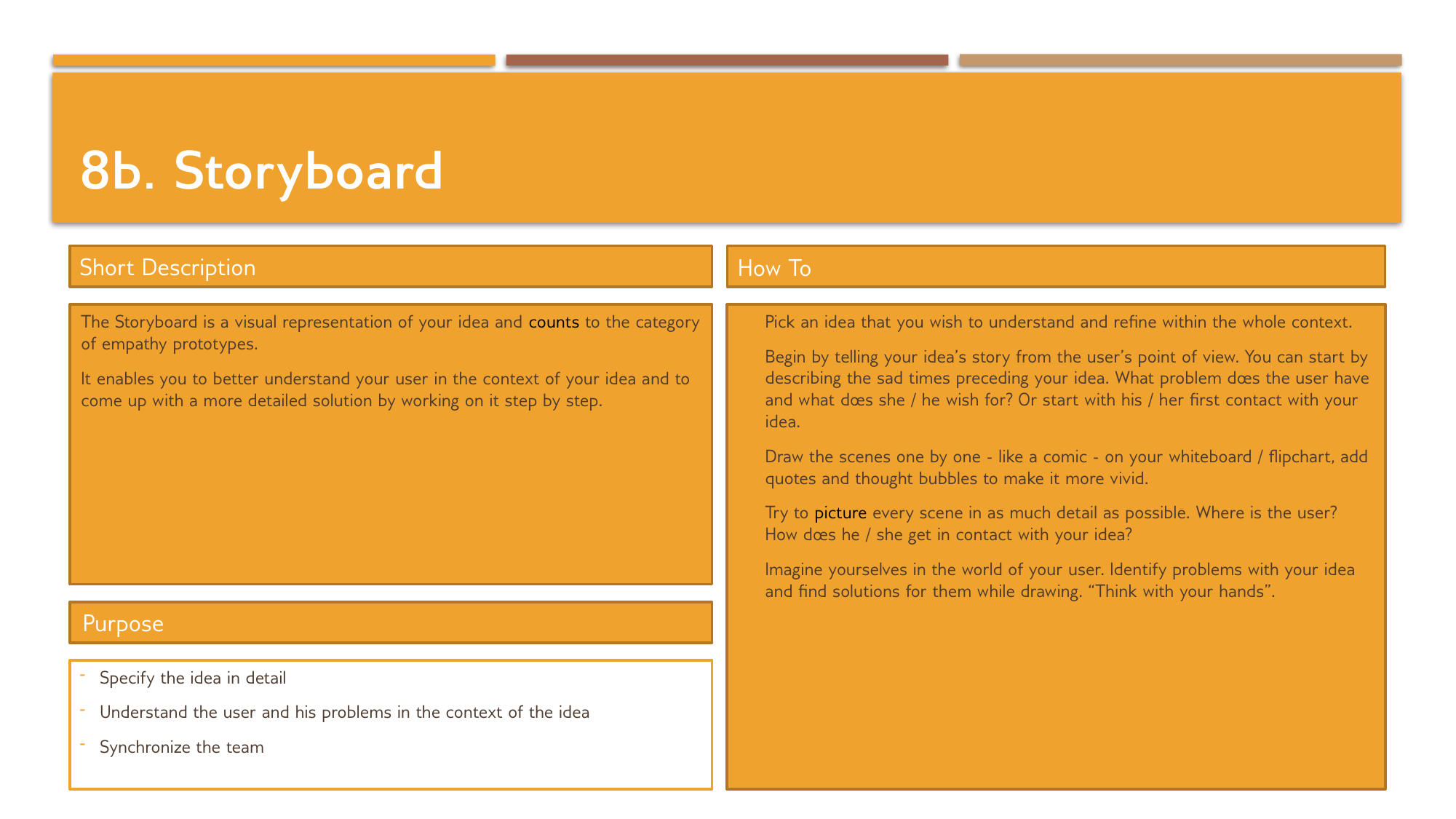

# 8b. Storyboard
Short Description
How To
Pick an idea that you wish to understand and refine within the whole context.
Begin by telling your idea’s story from the user’s point of view. You can start by describing the sad times preceding your idea. What problem does the user have and what does she / he wish for? Or start with his / her first contact with your idea.
Draw the scenes one by one - like a comic - on your whiteboard / flipchart, add quotes and thought bubbles to make it more vivid.
Try to picture every scene in as much detail as possible. Where is the user? How does he / she get in contact with your idea?
Imagine yourselves in the world of your user. Identify problems with your idea and find solutions for them while drawing. “Think with your hands”.
The Storyboard is a visual representation of your idea and counts to the category of empathy prototypes.
It enables you to better understand your user in the context of your idea and to come up with a more detailed solution by working on it step by step.
Purpose
Specify the idea in detail
Understand the user and his problems in the context of the idea
Synchronize the team